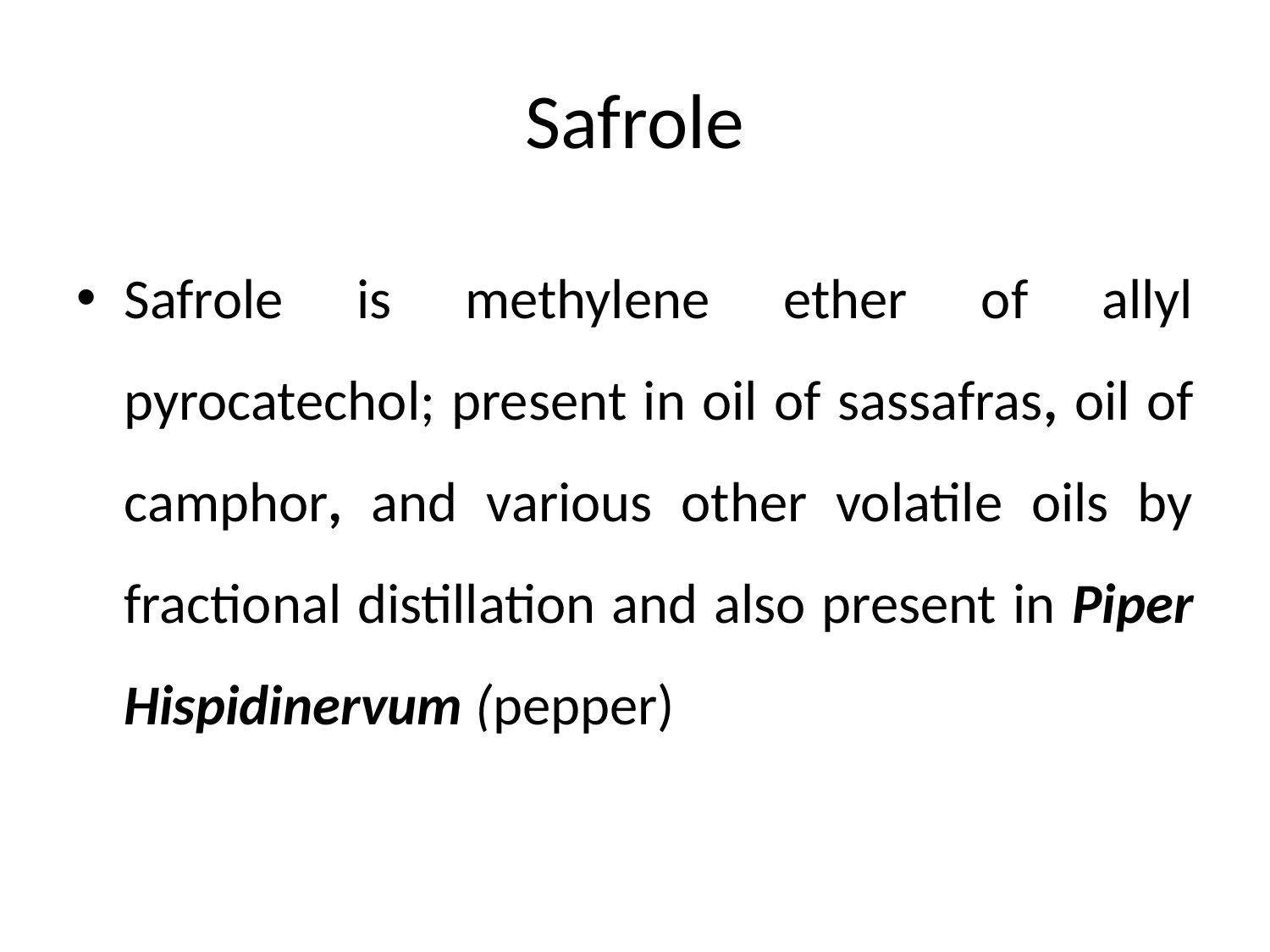

# Safrole
Safrole is methylene ether of allyl pyrocatechol; present in oil of sassafras, oil of camphor, and various other volatile oils by fractional distillation and also present in Piper Hispidinervum (pepper)